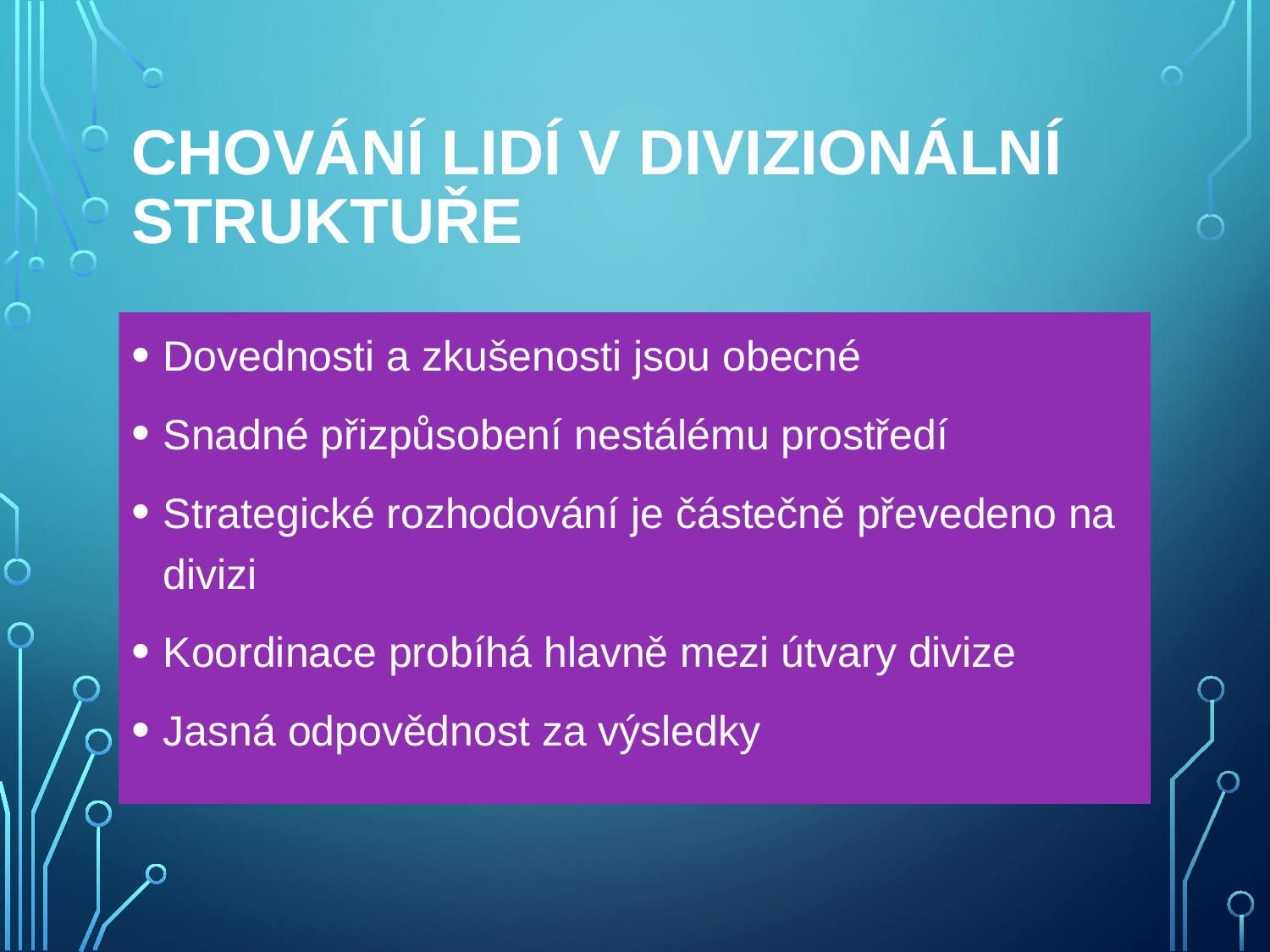

# Chování lidí v divizionální struktuře
Dovednosti a zkušenosti jsou obecné
Snadné přizpůsobení nestálému prostředí
Strategické rozhodování je částečně převedeno na divizi
Koordinace probíhá hlavně mezi útvary divize
Jasná odpovědnost za výsledky